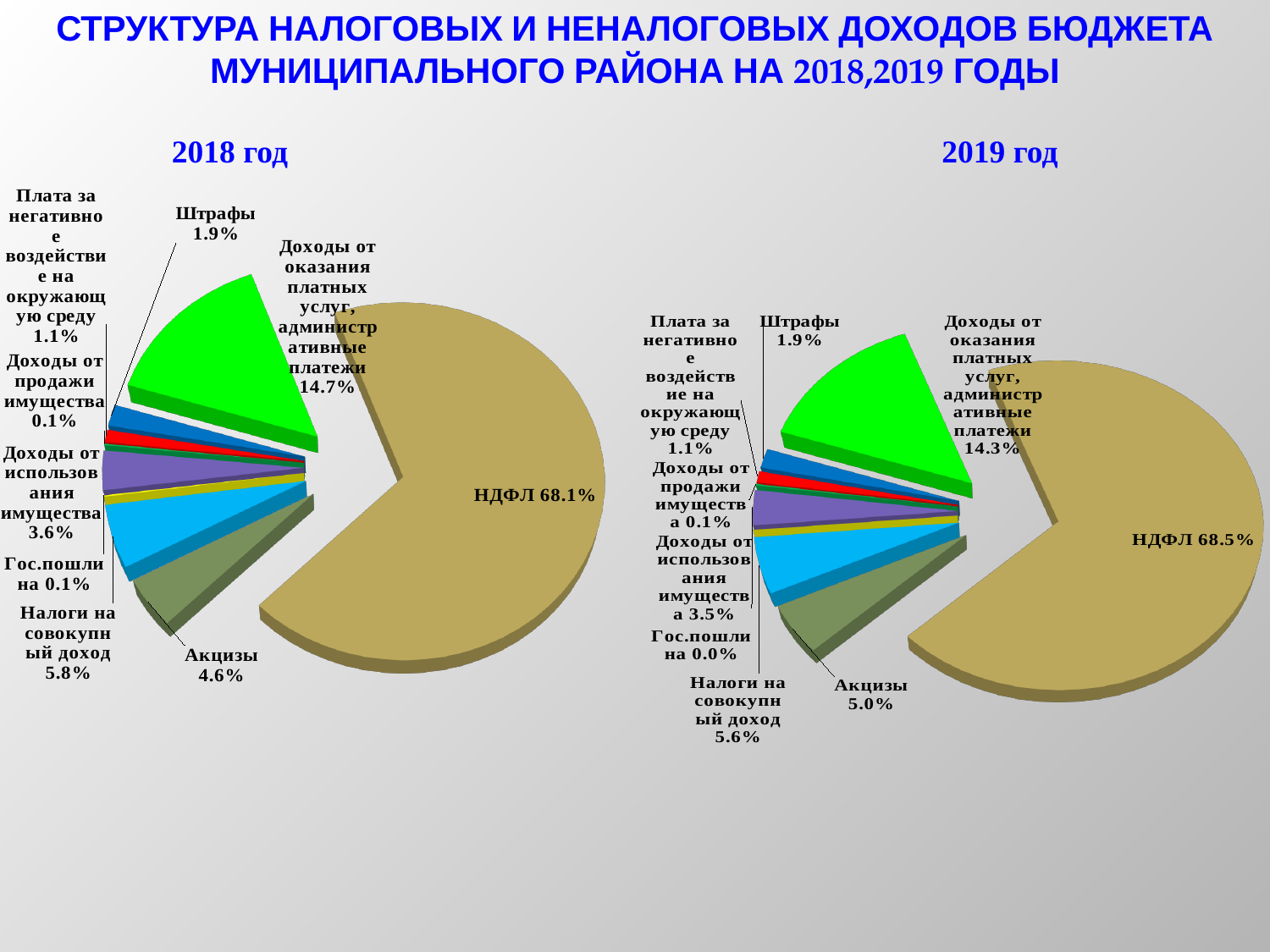

СТРУКТУРА НАЛОГОВЫХ И НЕНАЛОГОВЫХ ДОХОДОВ БЮДЖЕТА МУНИЦИПАЛЬНОГО РАЙОНА НА 2018,2019 ГОДЫ
2018 год
2019 год

[unsupported chart]

[unsupported chart]